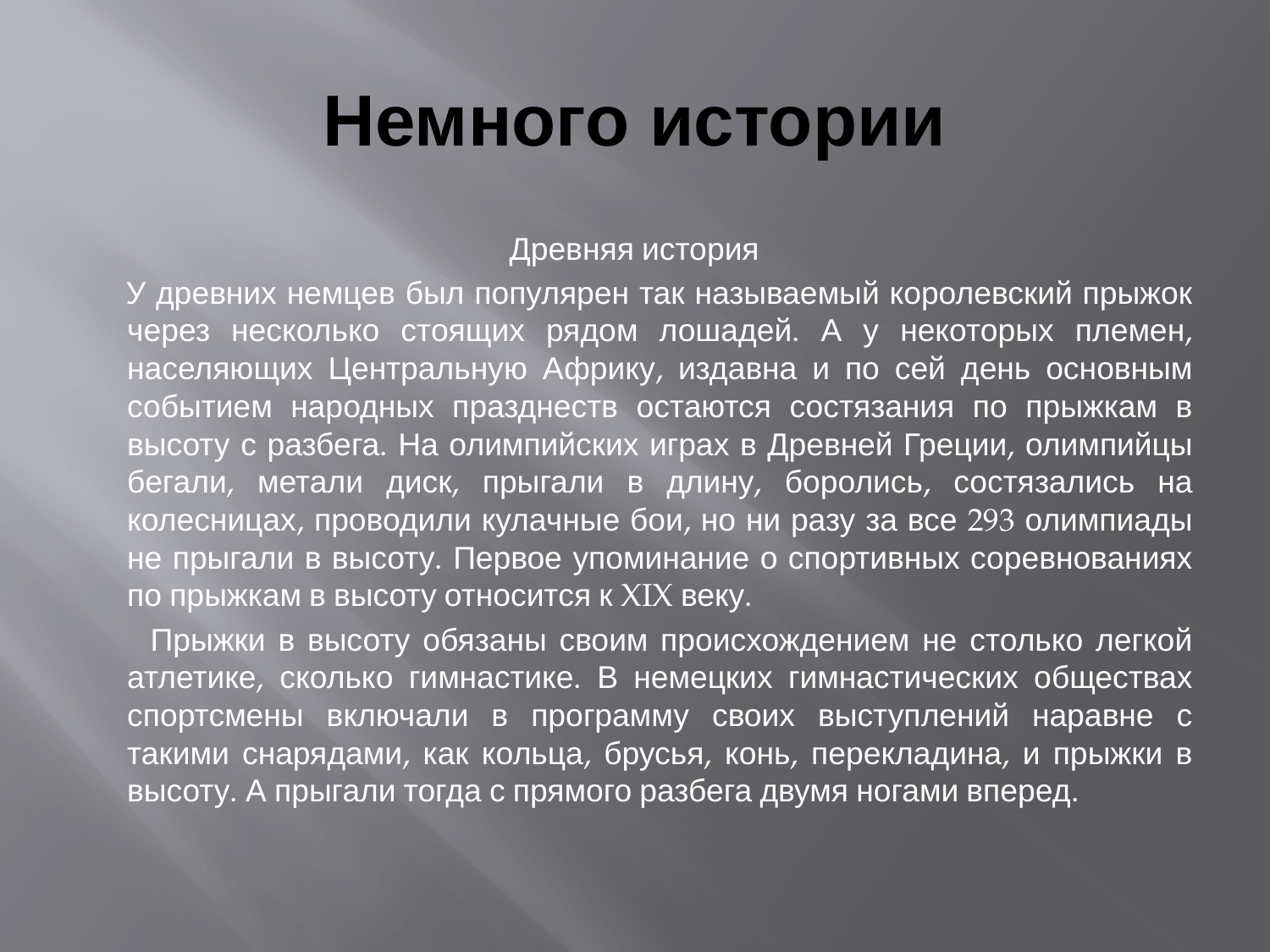

# Немного истории
Древняя история
     У древних немцев был популярен так называемый королевский прыжок через несколько стоящих рядом лошадей. А у некоторых племен, населяющих Центральную Африку, издавна и по сей день основным событием народных празднеств остаются состязания по прыжкам в высоту с разбега. На олимпийских играх в Древней Греции, олимпийцы бегали, метали диск, прыгали в длину, боролись, состязались на колесницах, проводили кулачные бои, но ни разу за все 293 олимпиады не прыгали в высоту. Первое упоминание о спортивных соревнованиях по прыжкам в высоту относится к XIX веку.
      Прыжки в высоту обязаны своим происхождением не столько легкой атлетике, сколько гимнастике. В немецких гимнастических обществах спортсмены включали в программу своих выступлений наравне с такими снарядами, как кольца, брусья, конь, перекладина, и прыжки в высоту. А прыгали тогда с прямого разбега двумя ногами вперед.